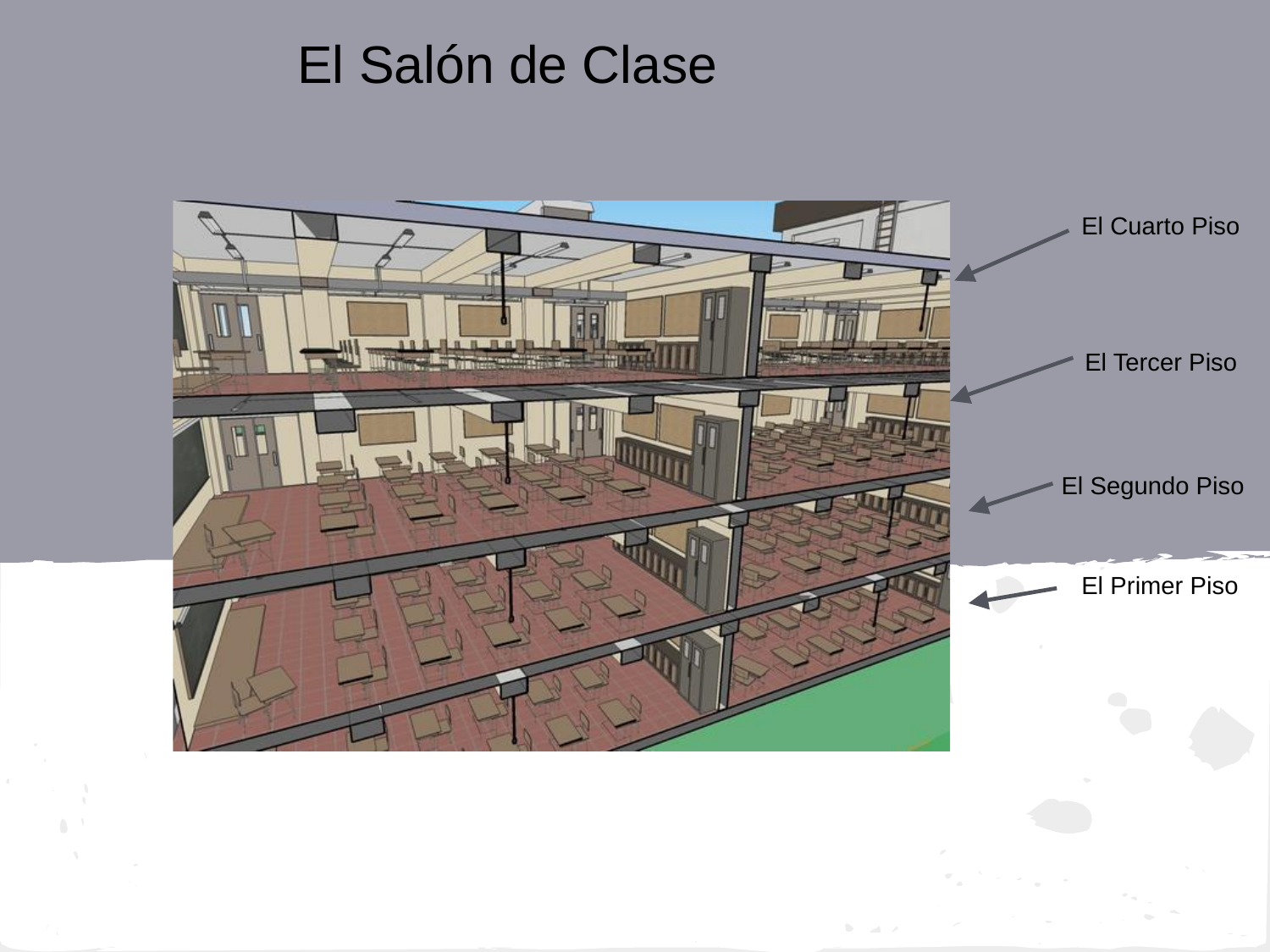

El Salón de Clase
El Cuarto Piso

El Tercer Piso
El Segundo Piso
El Primer Piso